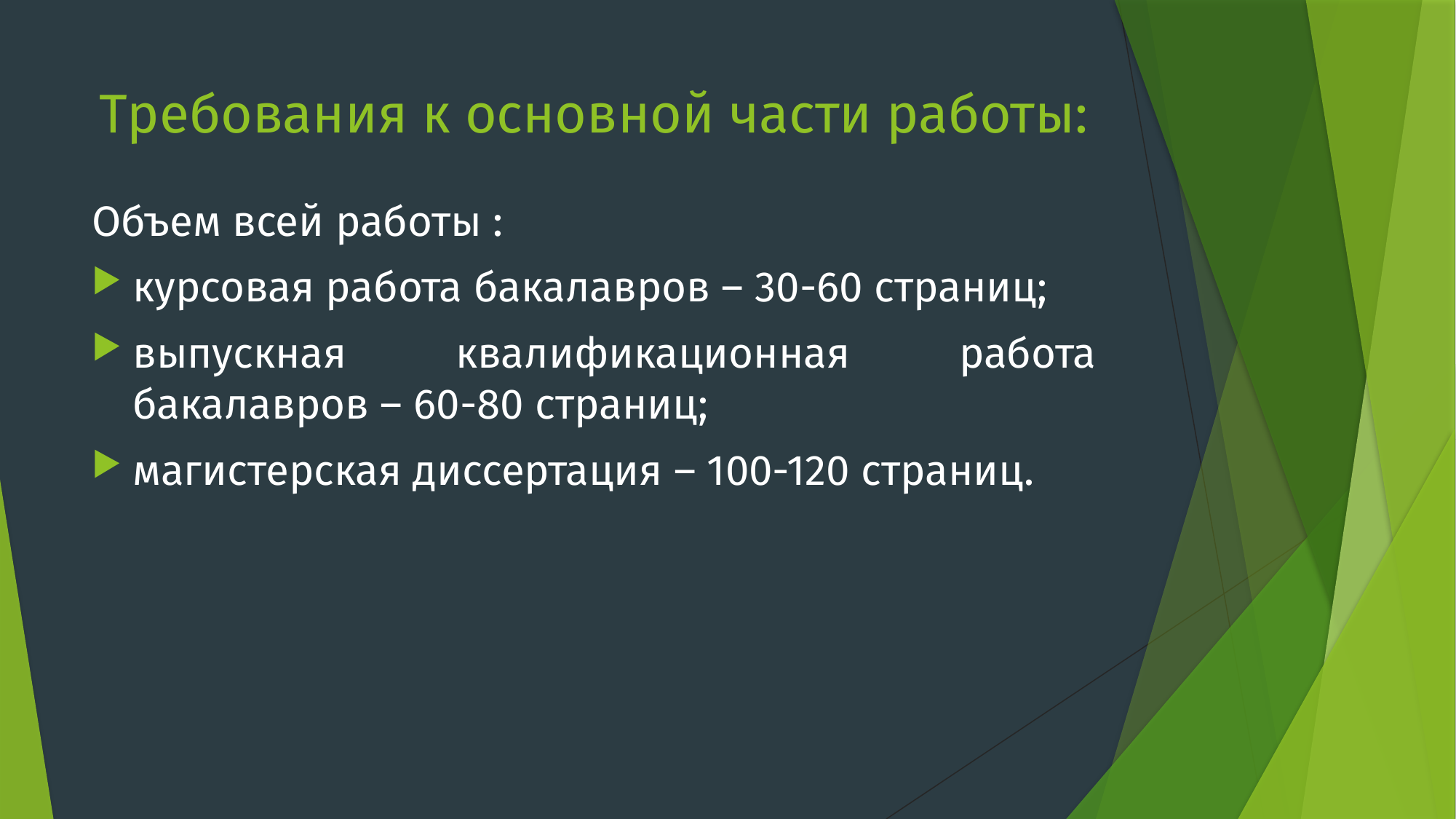

# Требования к основной части работы:
Объем всей работы :
курсовая работа бакалавров – 30-60 страниц;
выпускная квалификационная работа бакалавров – 60-80 страниц;
магистерская диссертация – 100-120 страниц.